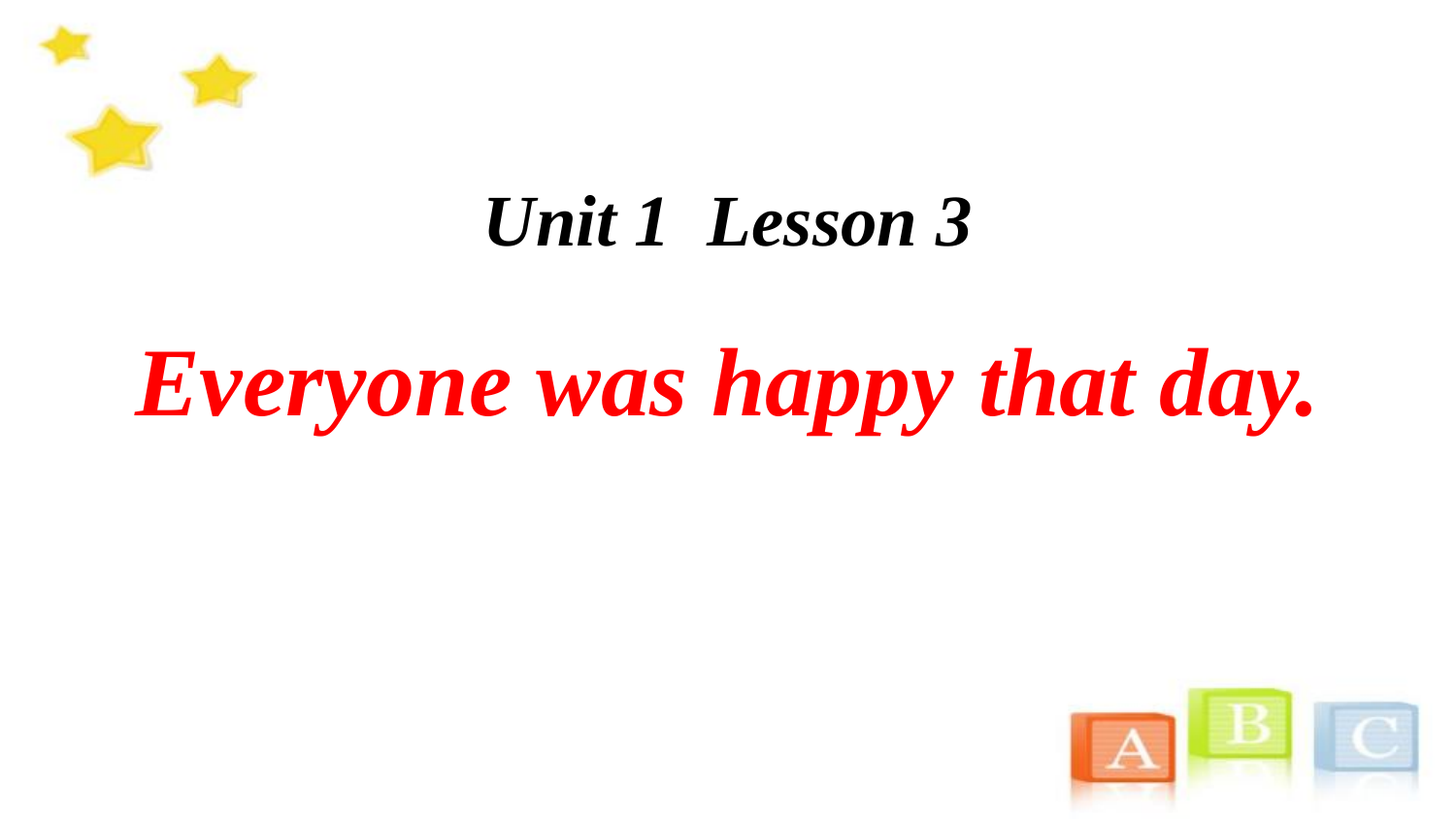

Unit 1  Lesson 3
Everyone was happy that day.